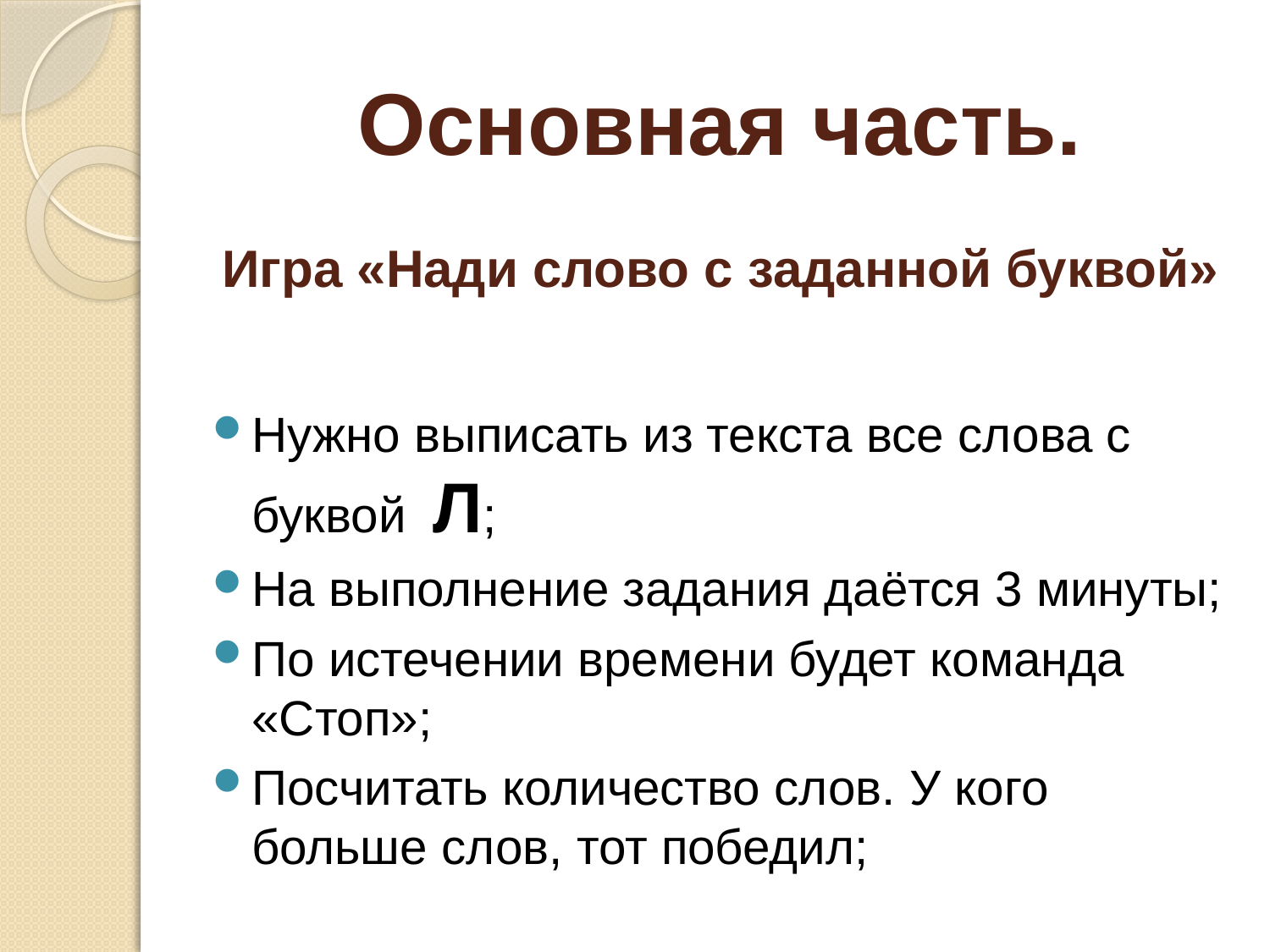

# Основная часть. Игра «Нади слово с заданной буквой»
Нужно выписать из текста все слова с буквой  Л;
На выполнение задания даётся 3 минуты;
По истечении времени будет команда «Стоп»;
Посчитать количество слов. У кого больше слов, тот победил;